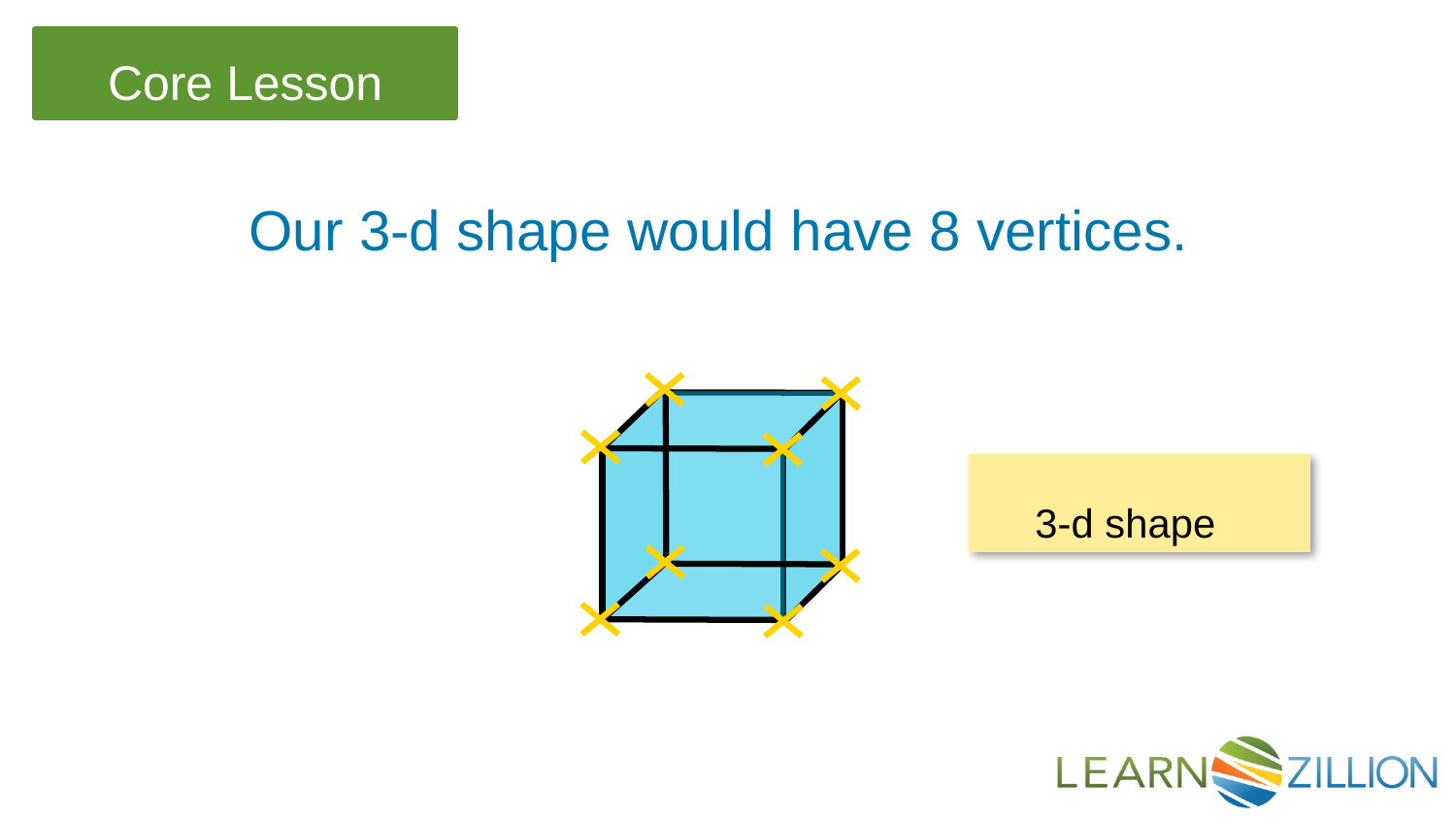

Our 3-d shape would have 8 vertices.

  3-d shape